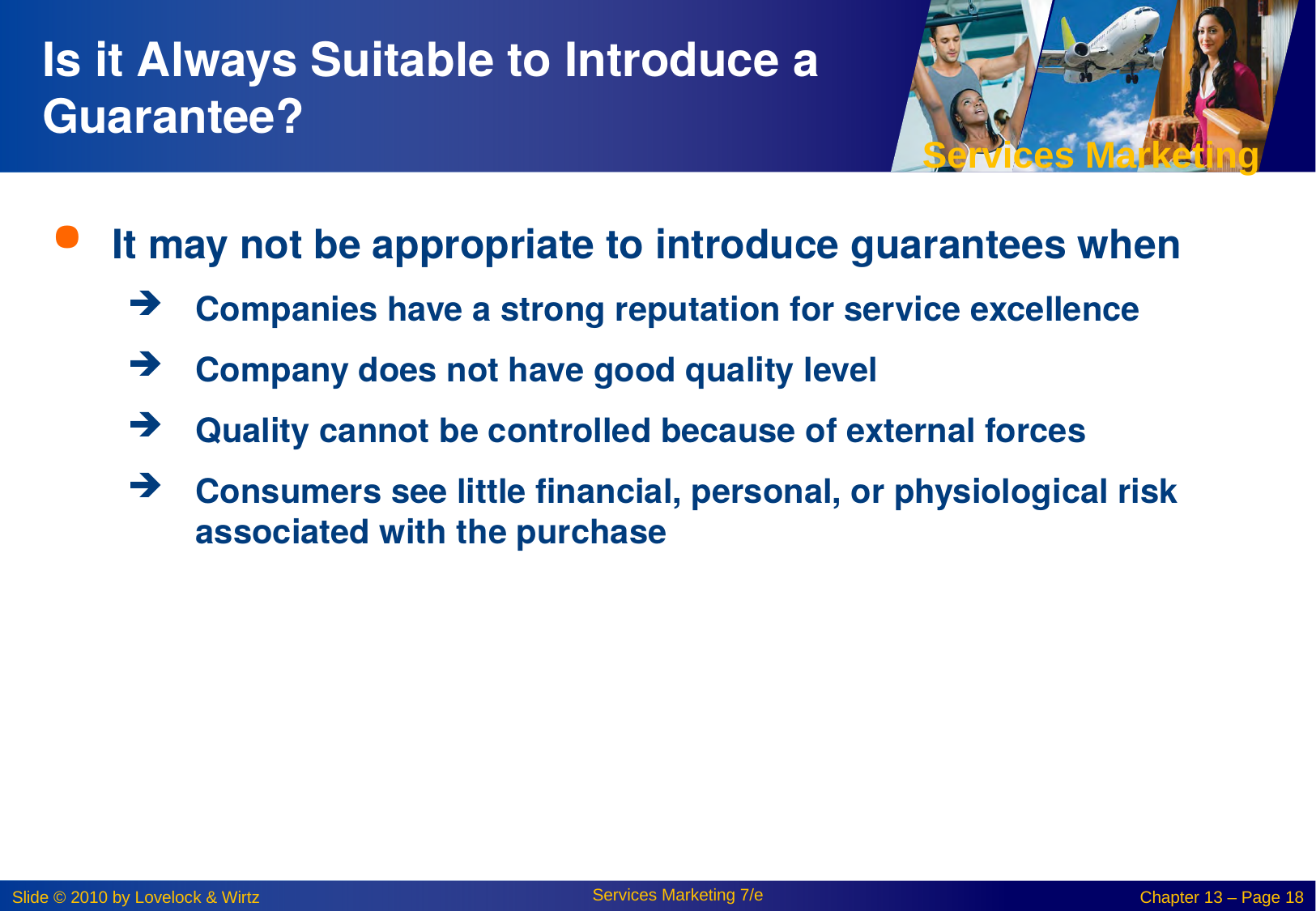

# Is it Always Suitable to Introduce a Guarantee?
It may not be appropriate to introduce guarantees when
Companies have a strong reputation for service excellence
Company does not have good quality level
Quality cannot be controlled because of external forces
Consumers see little financial, personal, or physiological risk associated with the purchase